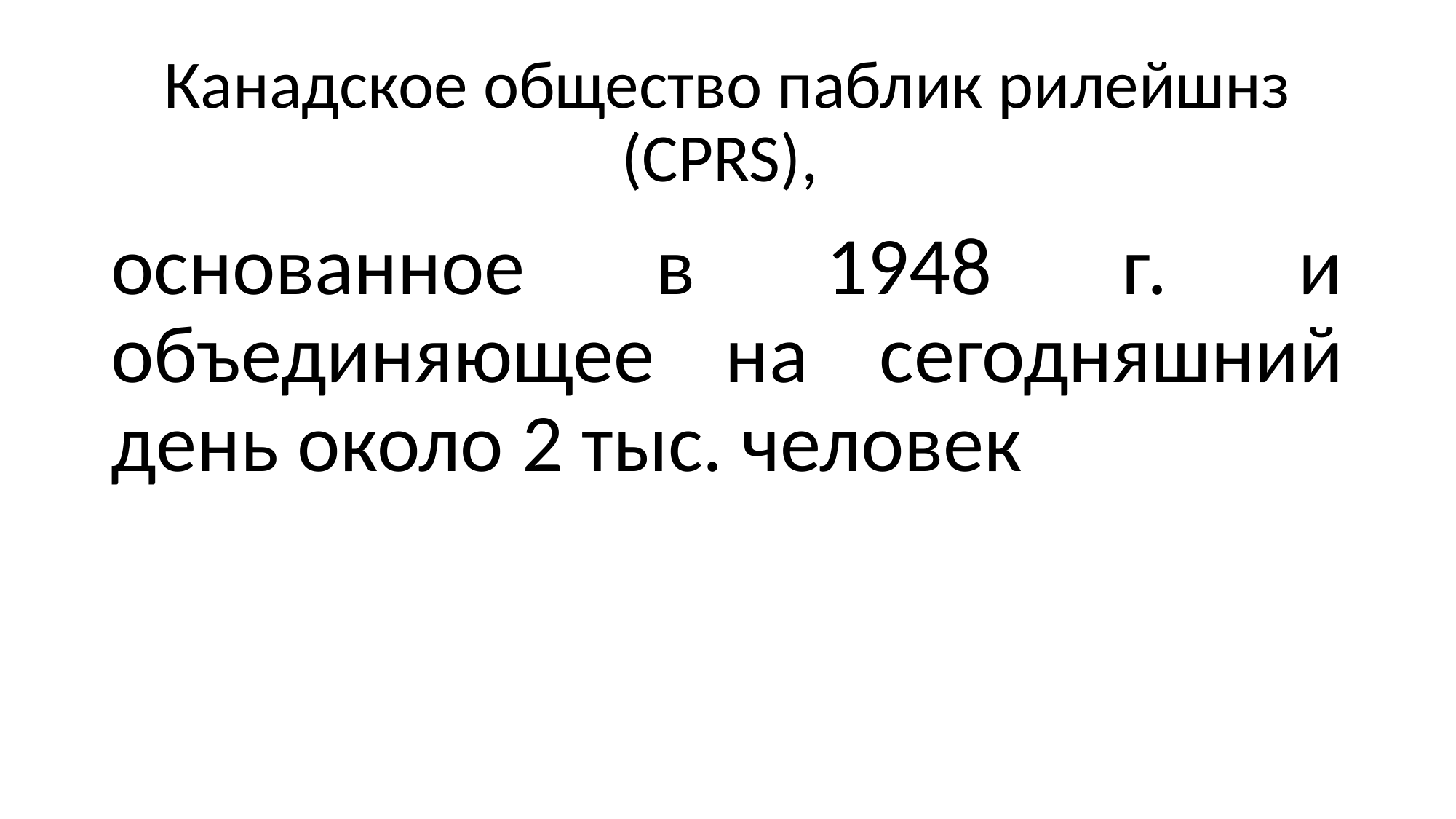

# Канадское общество паблик рилейшнз (CPRS),
основанное в 1948 г. и объединяющее на сегодняшний день около 2 тыс. человек